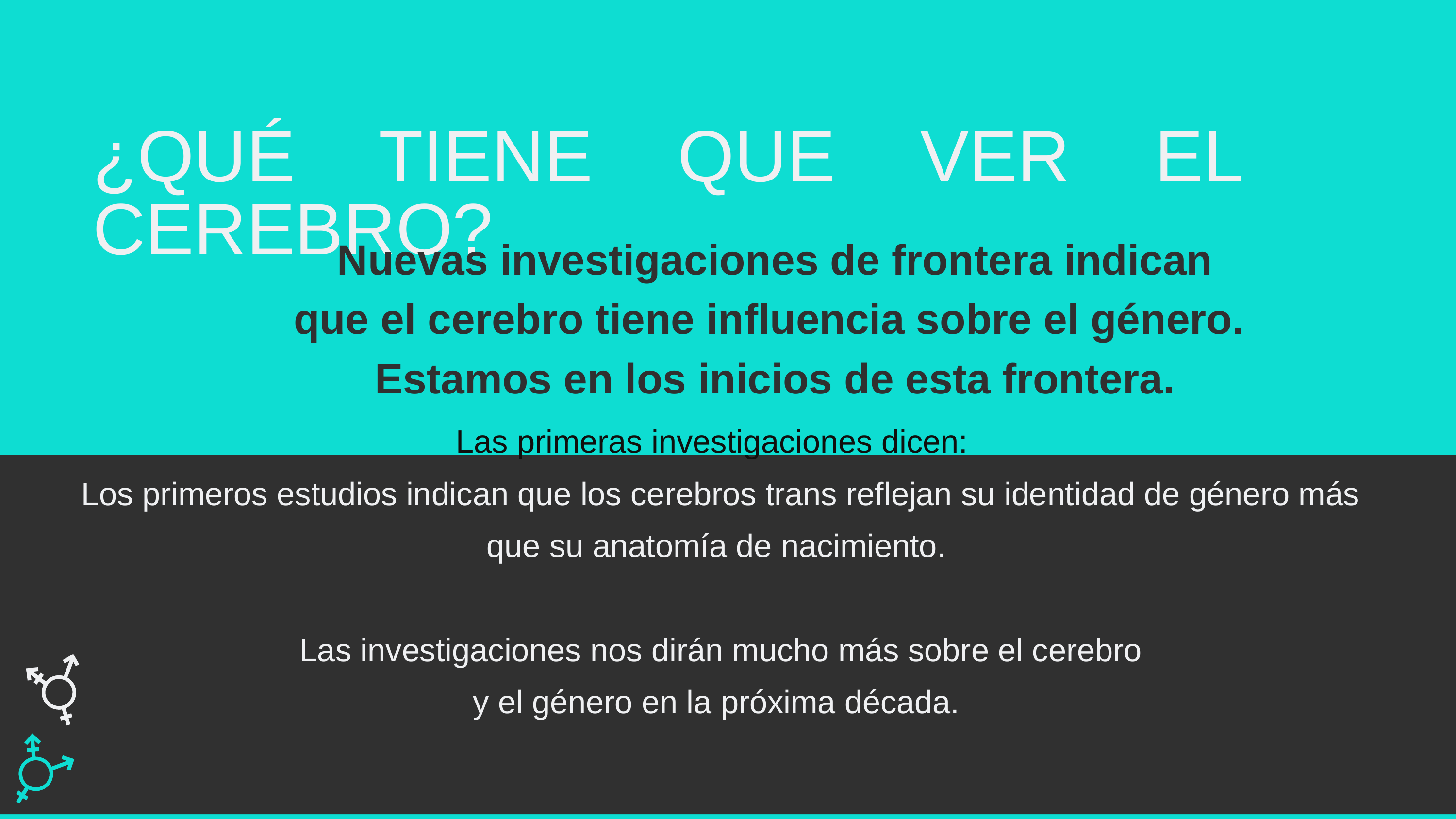

¿QUÉ TIENE QUE VER EL CEREBRO?
Nuevas investigaciones de frontera indican
que el cerebro tiene influencia sobre el género. 
Estamos en los inicios de esta frontera.
Las primeras investigaciones dicen:
 Los primeros estudios indican que los cerebros trans reflejan su identidad de género más que su anatomía de nacimiento.

 Las investigaciones nos dirán mucho más sobre el cerebro
y el género en la próxima década.